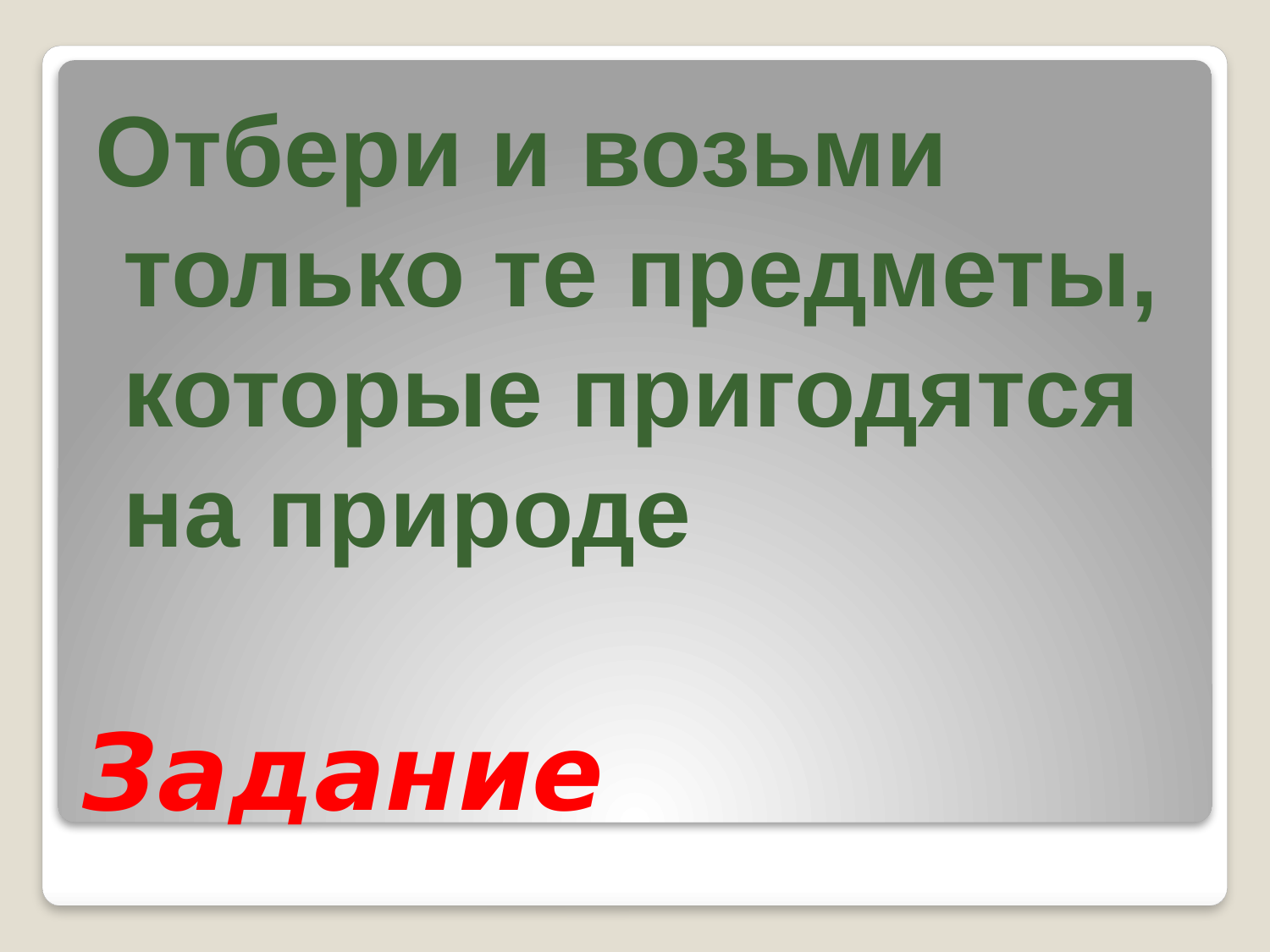

Отбери и возьми только те предметы, которые пригодятся на природе
# Задание